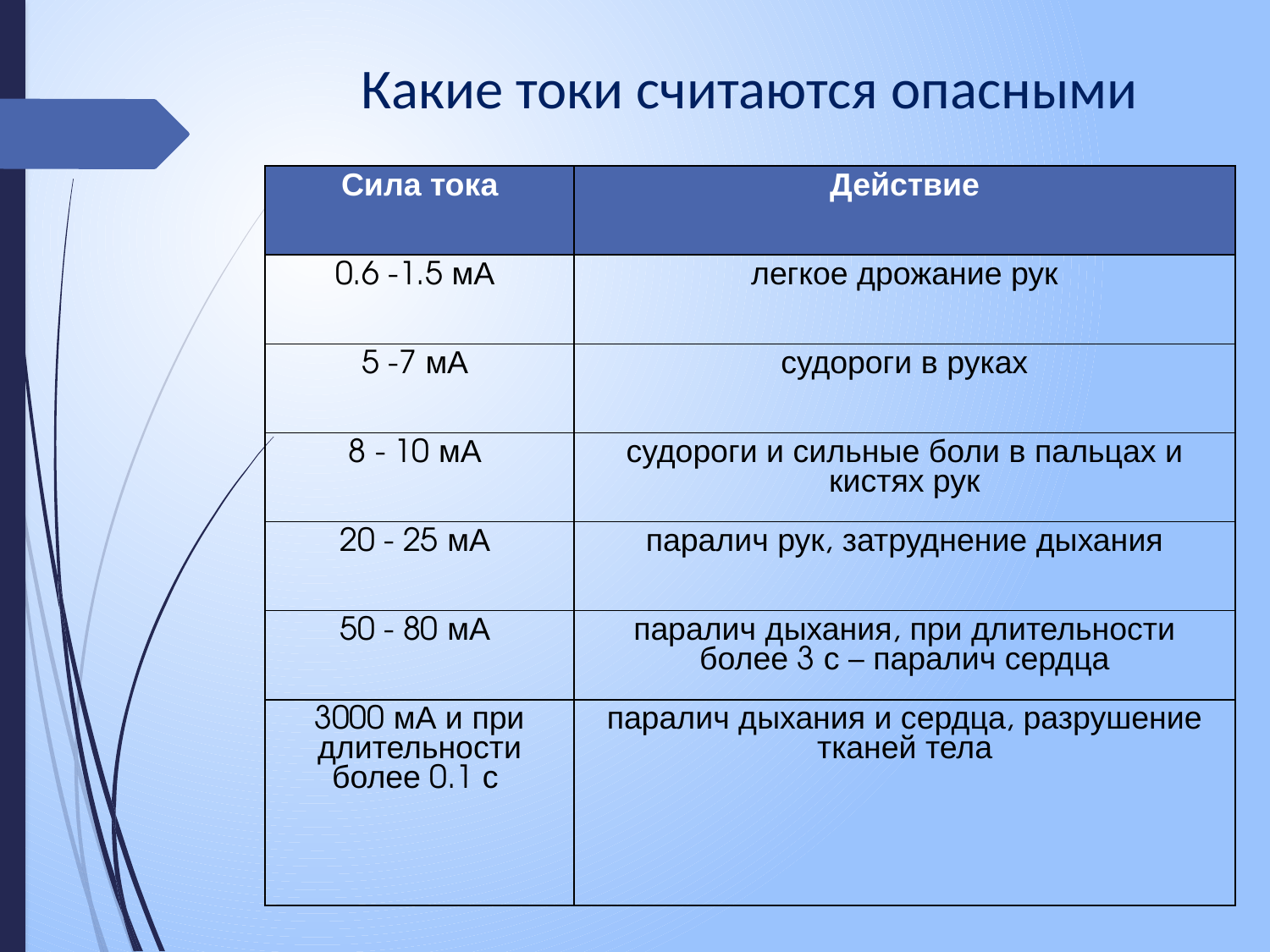

Какие токи считаются опасными
| Сила тока | Действие |
| --- | --- |
| 0.6 -1.5 мА | легкое дрожание рук |
| 5 -7 мА | судороги в руках |
| 8 - 10 мА | судороги и сильные боли в пальцах и кистях рук |
| 20 - 25 мА | паралич рук, затруднение дыхания |
| 50 - 80 мА | паралич дыхания, при длительности более 3 с – паралич сердца |
| 3000 мА и при длительности более 0.1 с | паралич дыхания и сердца, разрушение тканей тела |